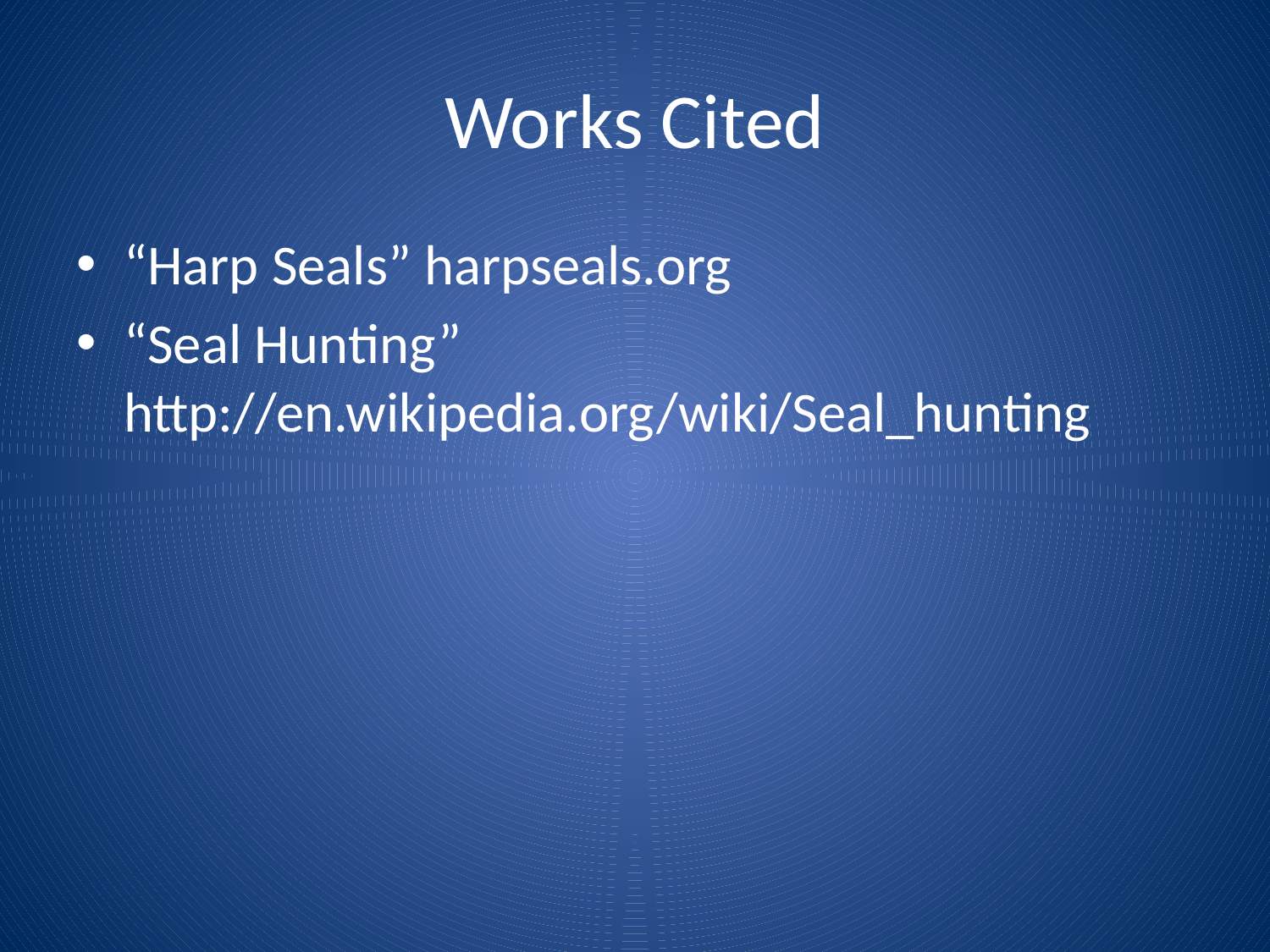

# Works Cited
“Harp Seals” harpseals.org
“Seal Hunting” http://en.wikipedia.org/wiki/Seal_hunting